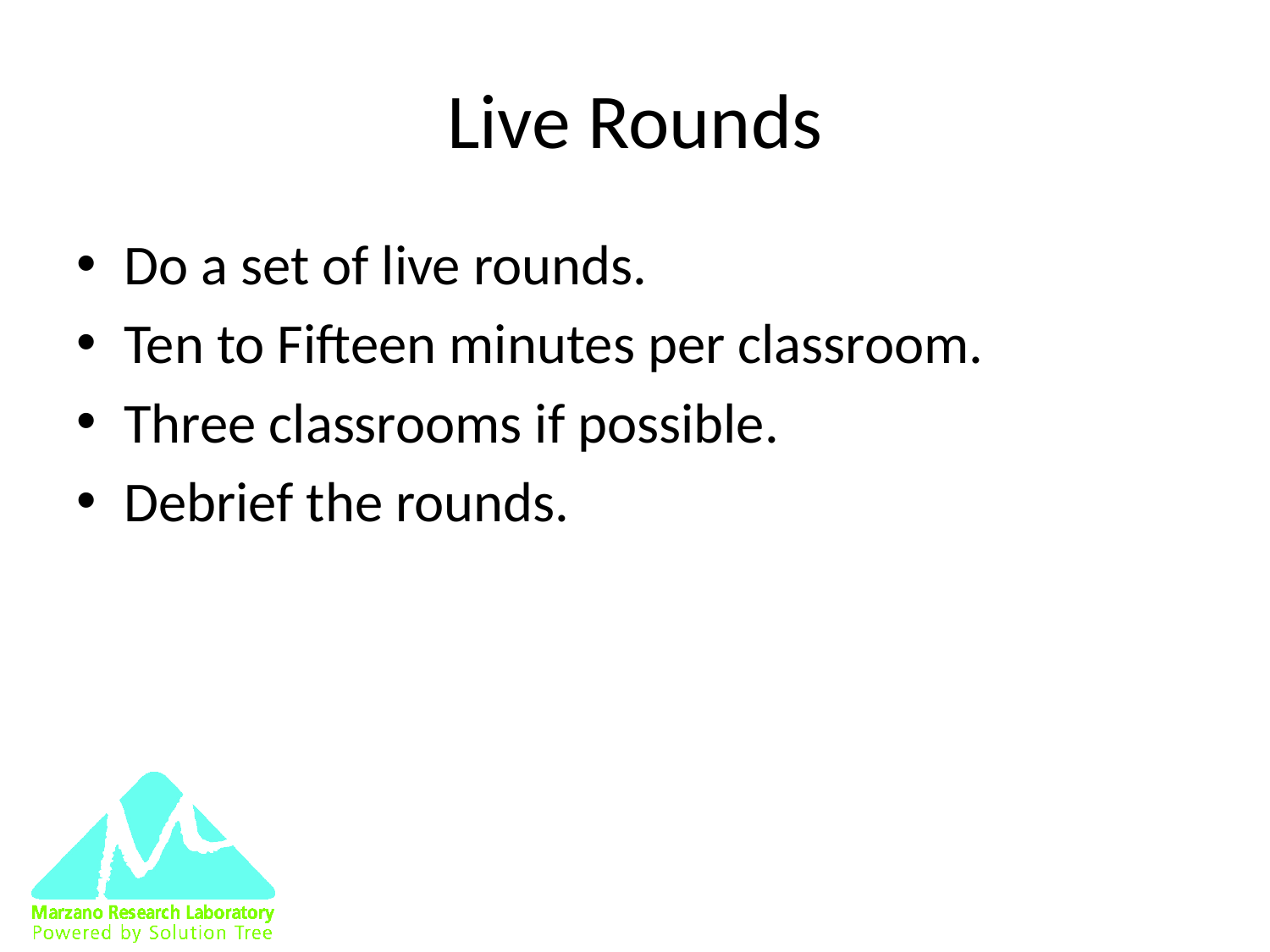

# Live Rounds
Do a set of live rounds.
Ten to Fifteen minutes per classroom.
Three classrooms if possible.
Debrief the rounds.